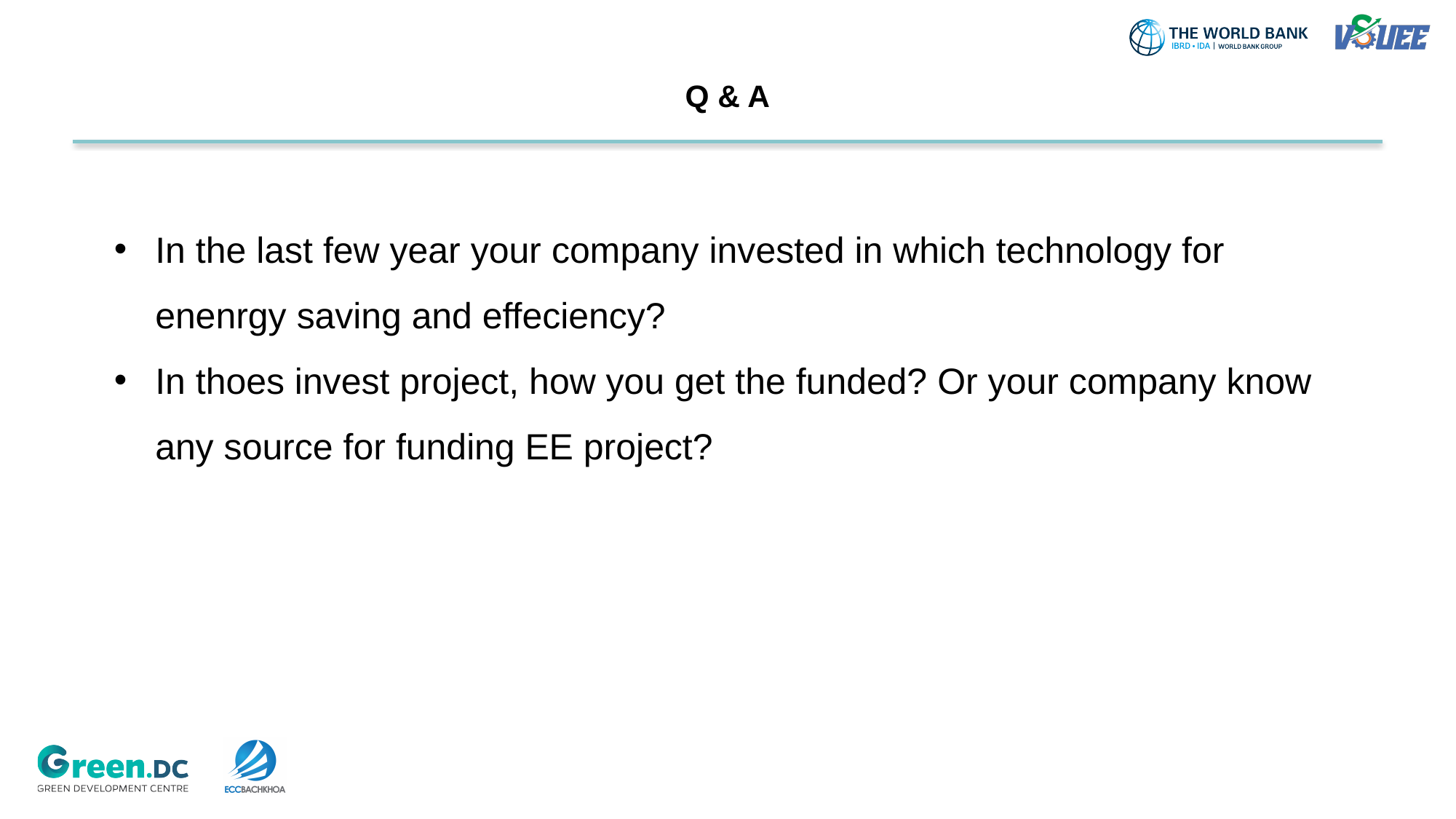

# Q & A
In the last few year your company invested in which technology for enenrgy saving and effeciency?
In thoes invest project, how you get the funded? Or your company know any source for funding EE project?